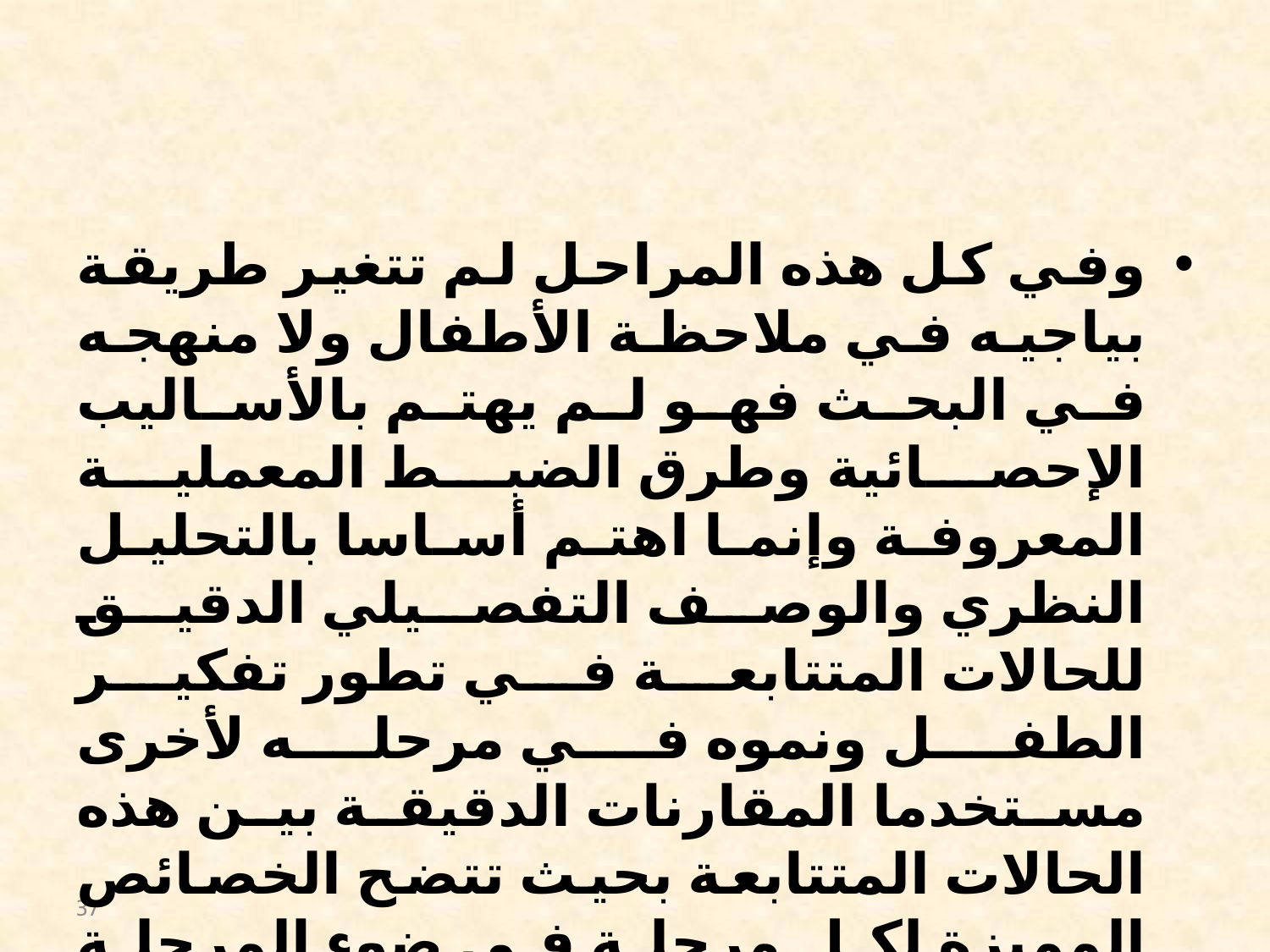

#
وفي كل هذه المراحل لم تتغير طريقة بياجيه في ملاحظة الأطفال ولا منهجه في البحث فهو لم يهتم بالأساليب الإحصائية وطرق الضبط المعملية المعروفة وإنما اهتم أساسا بالتحليل النظري والوصف التفصيلي الدقيق للحالات المتتابعة في تطور تفكير الطفل ونموه في مرحله لأخرى مستخدما المقارنات الدقيقة بين هذه الحالات المتتابعة بحيث تتضح الخصائص المميزة لكل مرحلة في ضوء المرحلة السابقة عليها وذلك التي تتلوها.
37